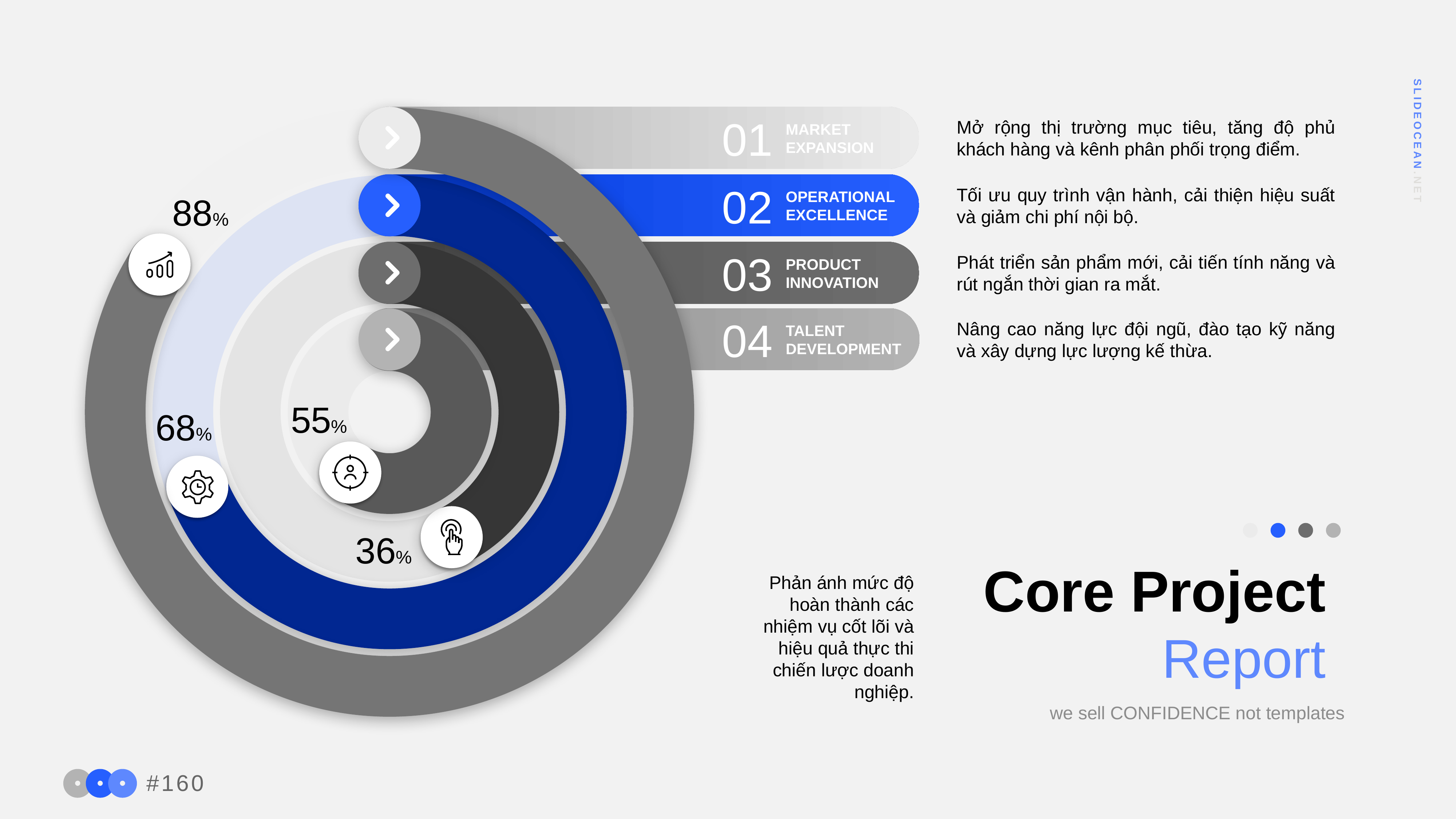

01
Mở rộng thị trường mục tiêu, tăng độ phủ khách hàng và kênh phân phối trọng điểm.
MARKET
EXPANSION

02
Tối ưu quy trình vận hành, cải thiện hiệu suất và giảm chi phí nội bộ.
OPERATIONAL
EXCELLENCE
88%

03
Phát triển sản phẩm mới, cải tiến tính năng và rút ngắn thời gian ra mắt.

PRODUCT
INNOVATION

04
Nâng cao năng lực đội ngũ, đào tạo kỹ năng và xây dựng lực lượng kế thừa.
TALENT DEVELOPMENT

55%
68%

36%
Core Project
Report
Phản ánh mức độ hoàn thành các nhiệm vụ cốt lõi và hiệu quả thực thi chiến lược doanh nghiệp.
we sell CONFIDENCE not templates
#160